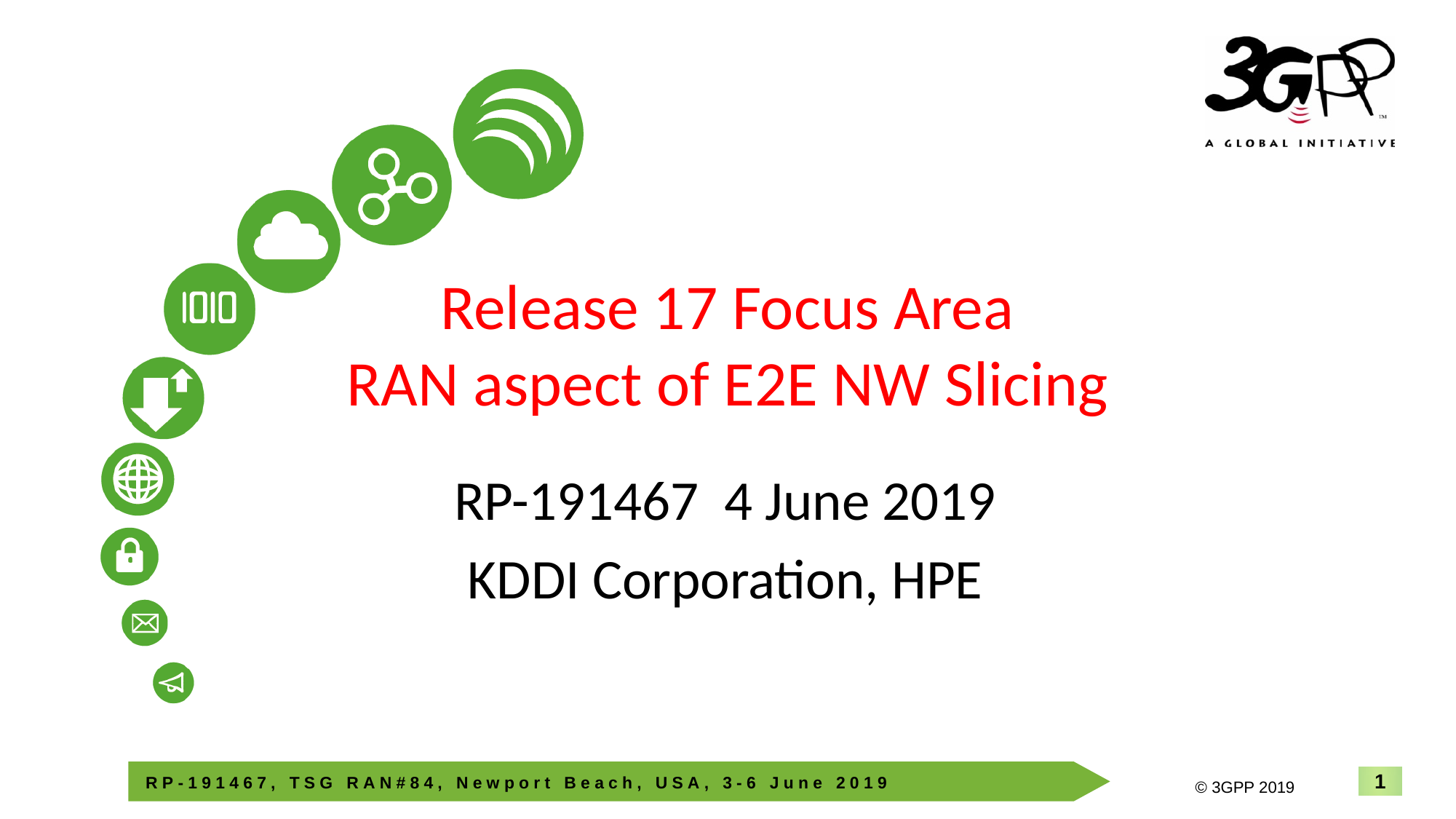

# Release 17 Focus Area RAN aspect of E2E NW Slicing
RP-191467  4 June 2019
KDDI Corporation, HPE